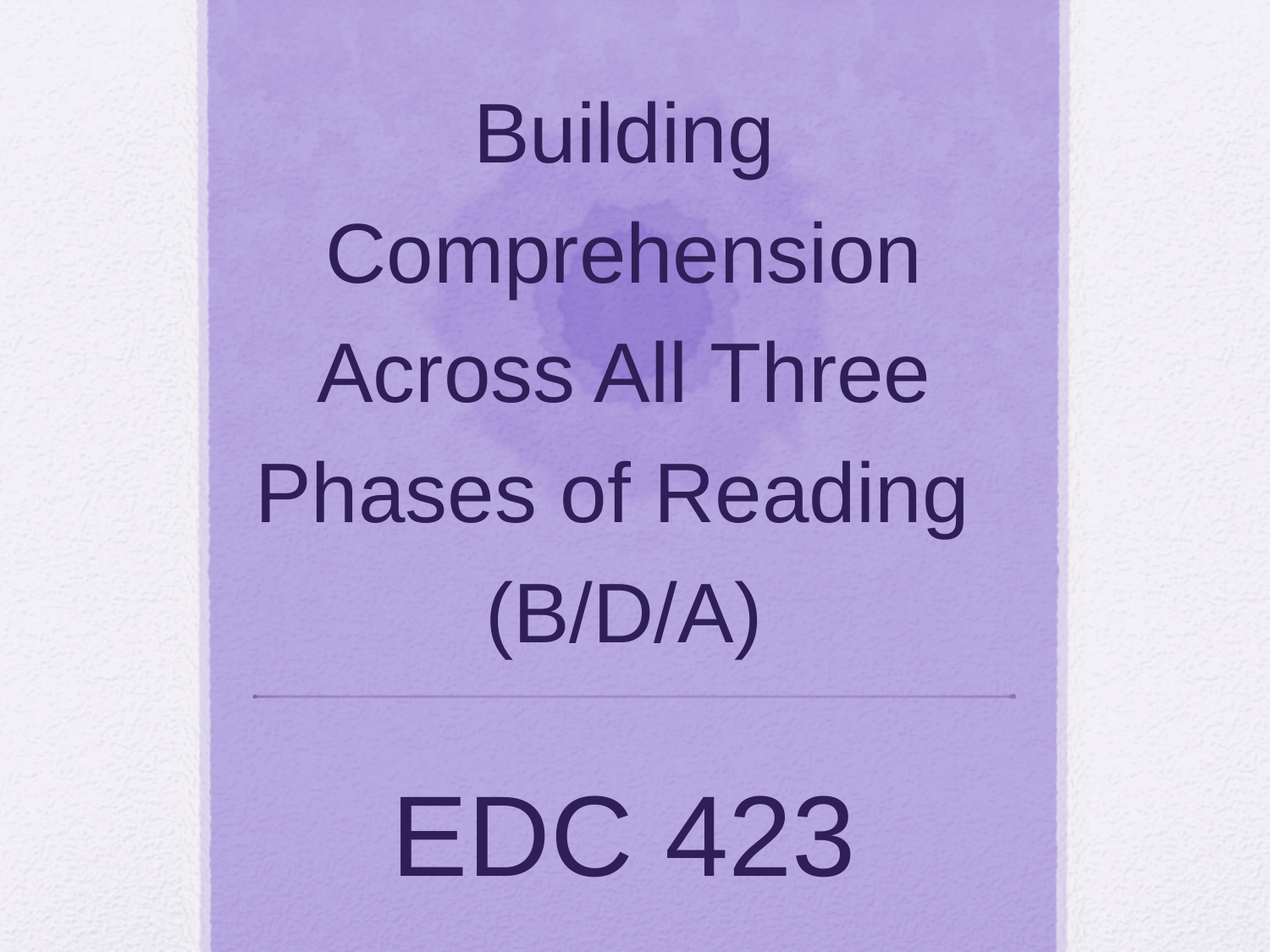

# Building Comprehension Across All Three Phases of Reading (B/D/A) EDC 423